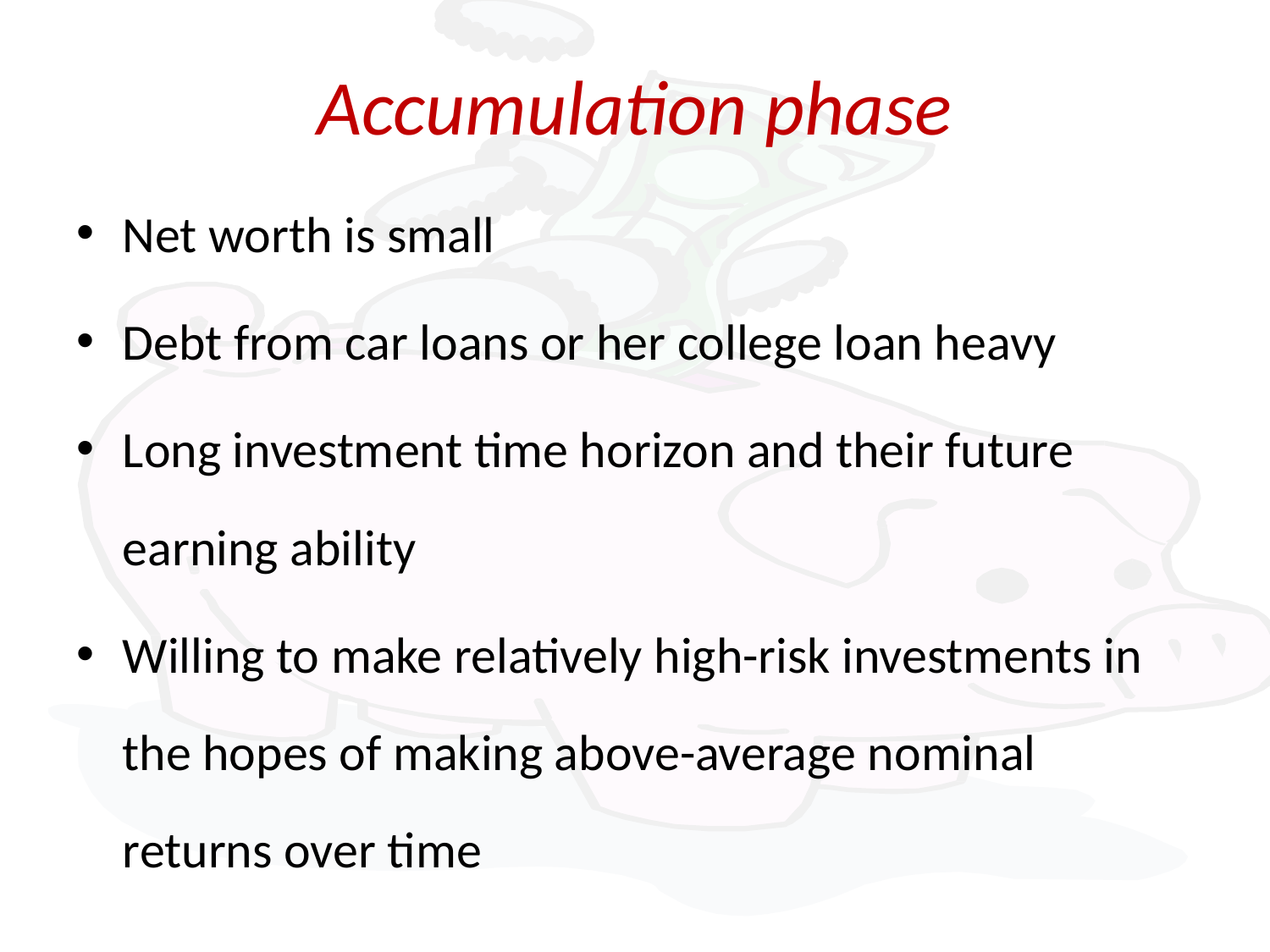

# Accumulation phase
Net worth is small
Debt from car loans or her college loan heavy
Long investment time horizon and their future earning ability
Willing to make relatively high-risk investments in the hopes of making above-average nominal returns over time